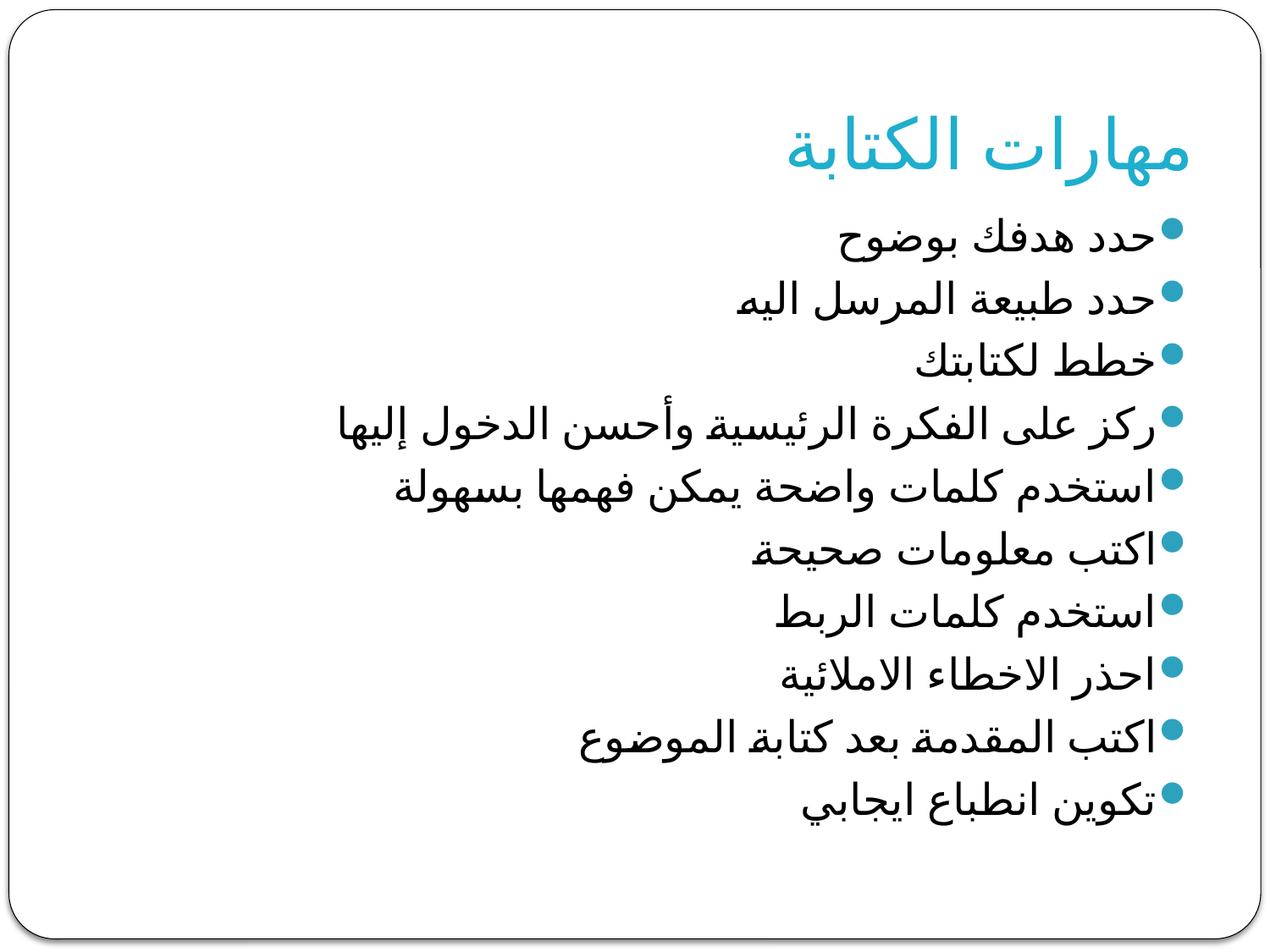

# مهارات الكتابة
حدد هدفك بوضوح
حدد طبيعة المرسل اليه
خطط لكتابتك
ركز على الفكرة الرئيسية وأحسن الدخول إليها
استخدم كلمات واضحة يمكن فهمها بسهولة
اكتب معلومات صحيحة
استخدم كلمات الربط
احذر الاخطاء الاملائية
اكتب المقدمة بعد كتابة الموضوع
تكوين انطباع ايجابي